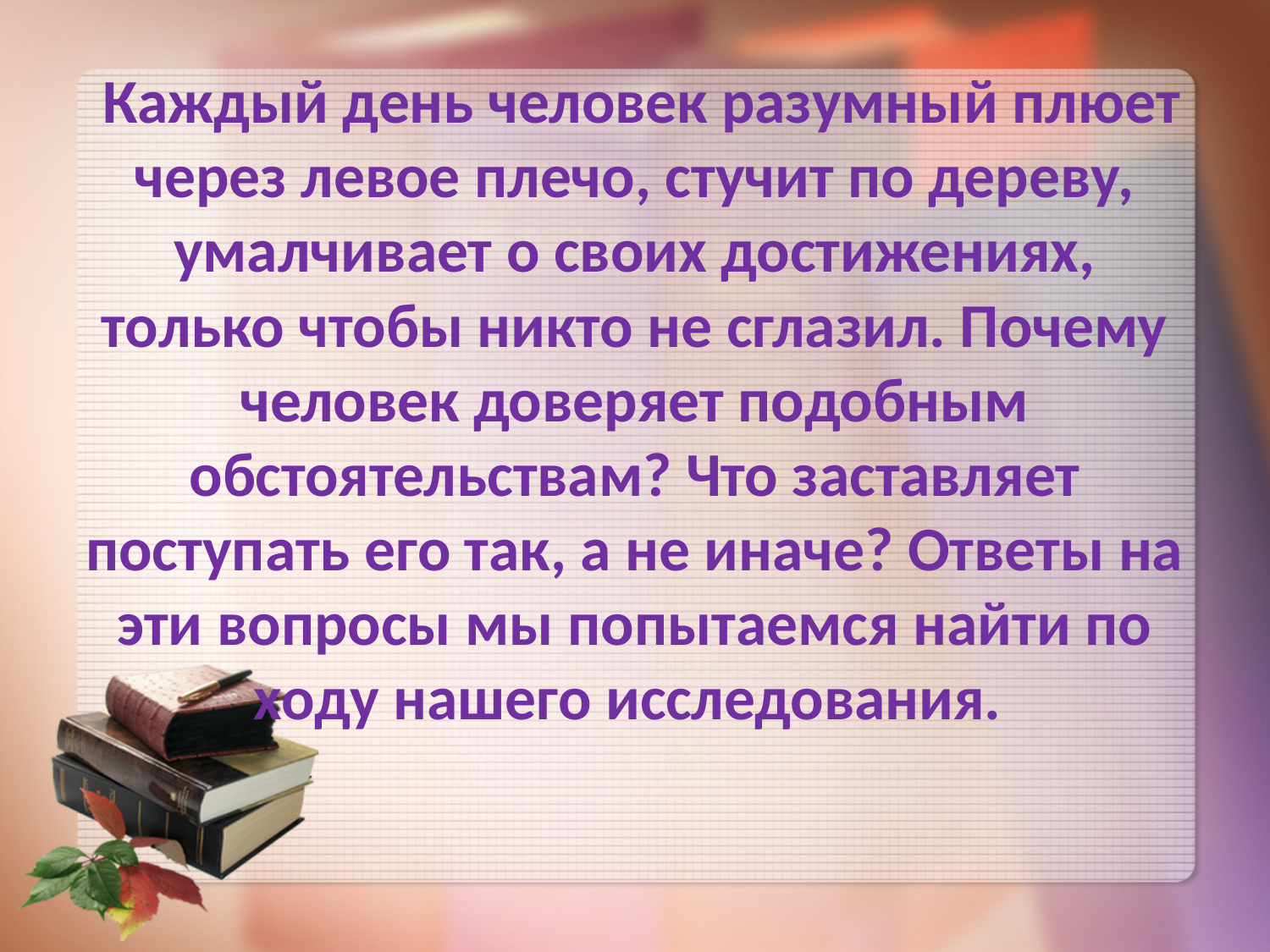

# Каждый день человек разумный плюет через левое плечо, стучит по дереву, умалчивает о своих достижениях, только чтобы никто не сглазил. Почему человек доверяет подобным обстоятельствам? Что заставляет поступать его так, а не иначе? Ответы на эти вопросы мы попытаемся найти по ходу нашего исследования.